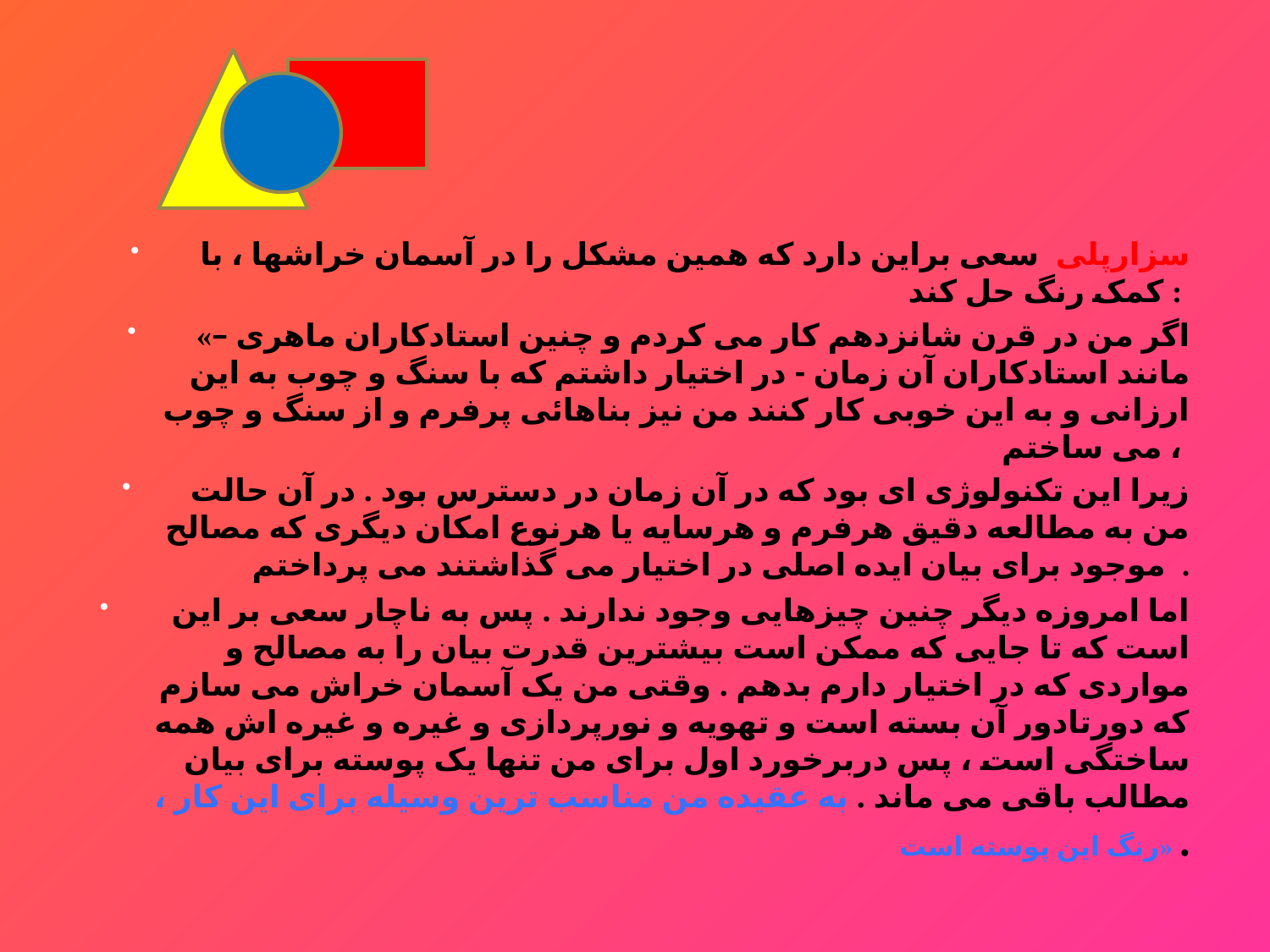

سزارپلی  سعی براین دارد که همین مشکل را در آسمان خراشها ، با کمک رنگ حل کند :
«اگر من در قرن شانزدهم کار می کردم و چنین استادکاران ماهری – مانند استادکاران آن زمان - در اختیار داشتم که با سنگ و چوب به این ارزانی و به این خوبی کار کنند من نیز بناهائی پرفرم و از سنگ و چوب می ساختم ،
زیرا این تکنولوژی ای بود که در آن زمان در دسترس بود . در آن حالت من به مطالعه دقیق هرفرم و هرسایه یا هرنوع امکان دیگری که مصالح موجود برای بیان ایده اصلی در اختیار می گذاشتند می پرداختم  .
 اما امروزه دیگر چنین چیزهایی وجود ندارند . پس به ناچار سعی بر این است که تا جایی که ممکن است بیشترین قدرت بیان را به مصالح و مواردی که در اختیار دارم بدهم . وقتی من یک آسمان خراش می سازم که دورتادور آن بسته است و تهویه و نورپردازی و غیره و غیره اش همه ساختگی است ، پس دربرخورد اول برای من تنها یک پوسته برای بیان مطالب باقی می ماند . به عقیده من مناسب ترین وسیله برای این کار ، رنگ این پوسته است» .